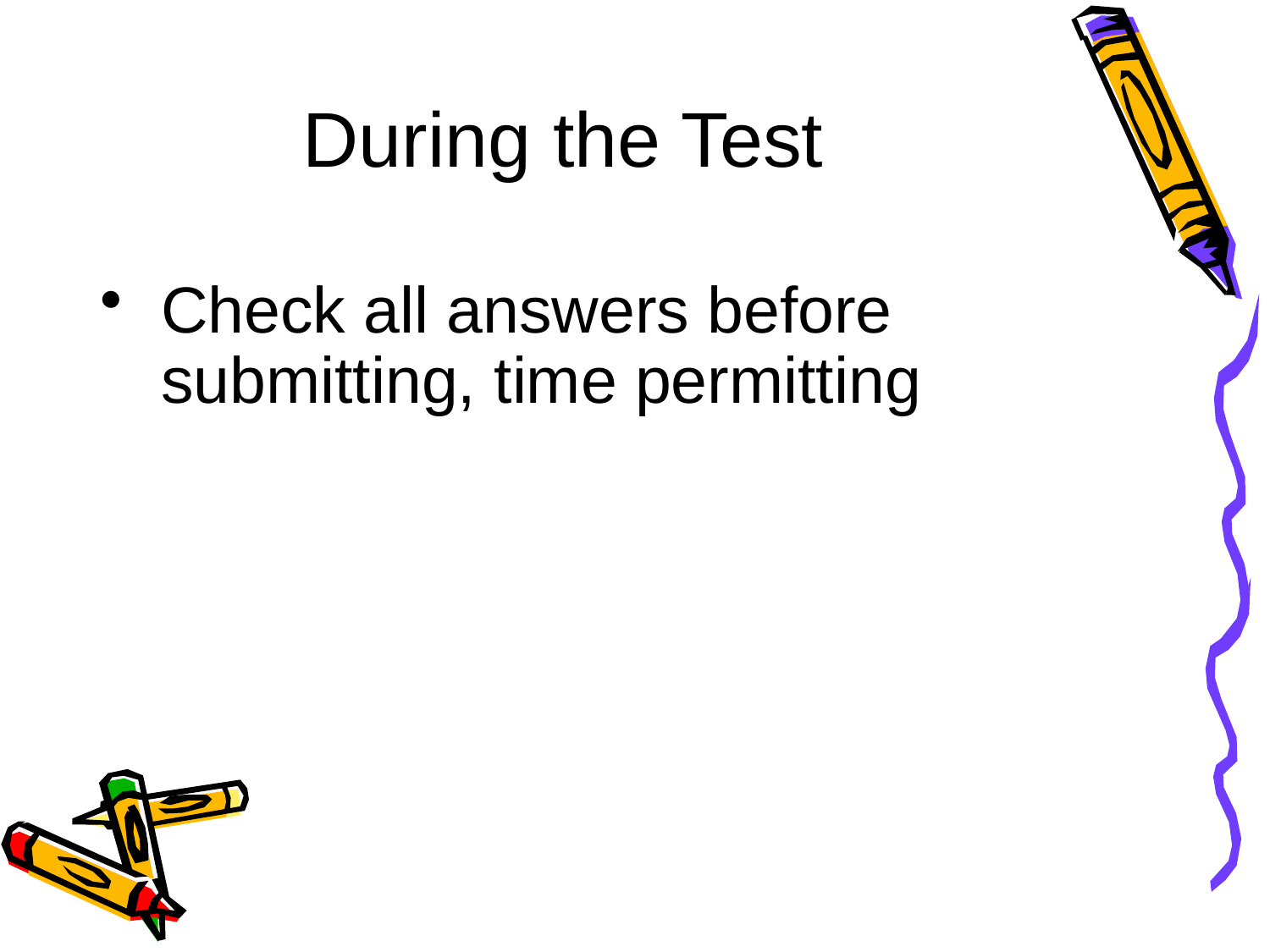

# During the Test

Check all answers before submitting, time permitting